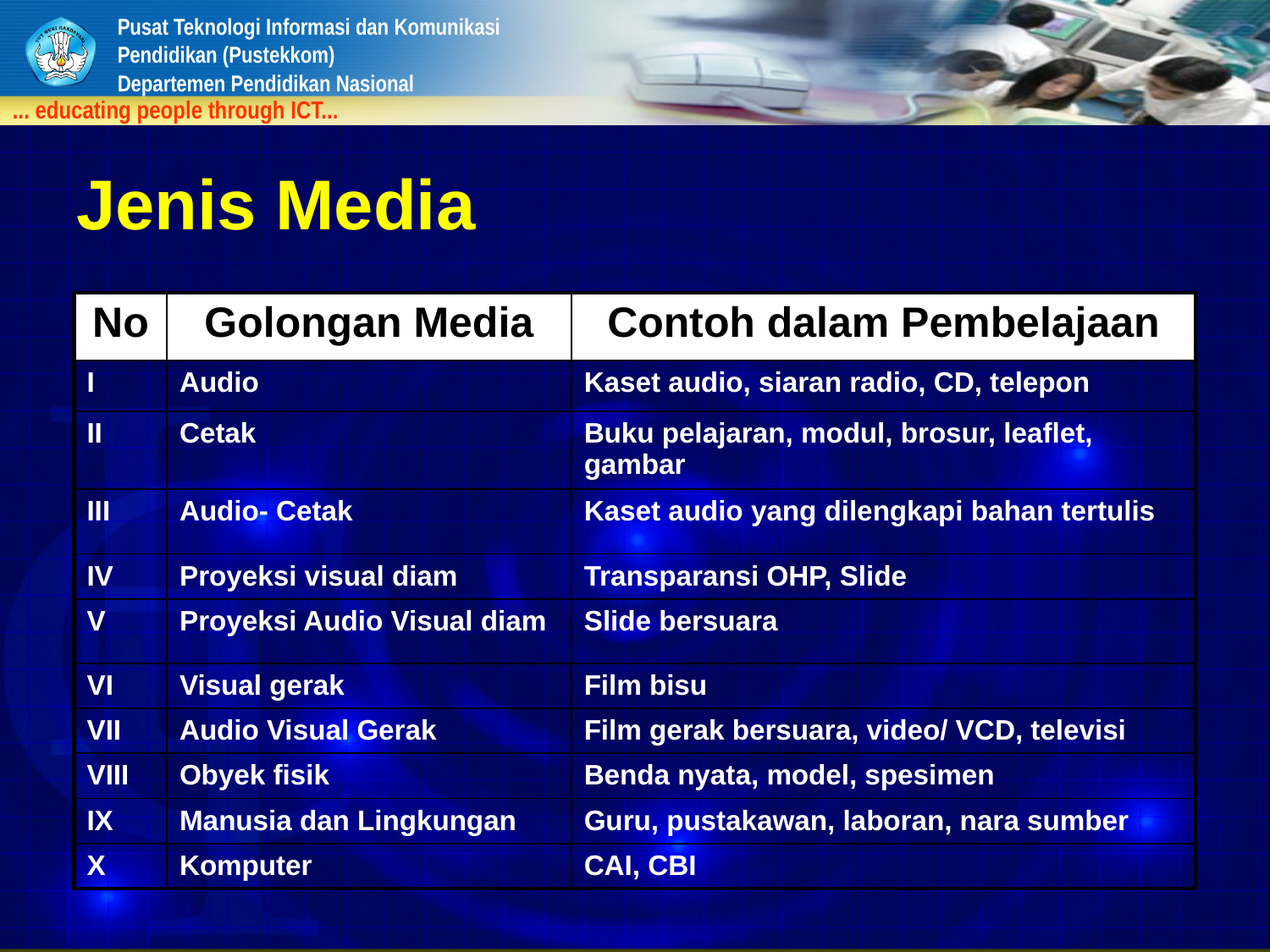

# Jenis Media

| No | Golongan Media | Contoh dalam Pembelajaan |
| --- | --- | --- |
| I | Audio | Kaset audio, siaran radio, CD, telepon |
| II | Cetak | Buku pelajaran, modul, brosur, leaflet, gambar |
| III | Audio- Cetak | Kaset audio yang dilengkapi bahan tertulis |
| IV | Proyeksi visual diam | Transparansi OHP, Slide |
| V | Proyeksi Audio Visual diam | Slide bersuara |
| VI | Visual gerak | Film bisu |
| VII | Audio Visual Gerak | Film gerak bersuara, video/ VCD, televisi |
| VIII | Obyek fisik | Benda nyata, model, spesimen |
| IX | Manusia dan Lingkungan | Guru, pustakawan, laboran, nara sumber |
| X | Komputer | CAI, CBI |